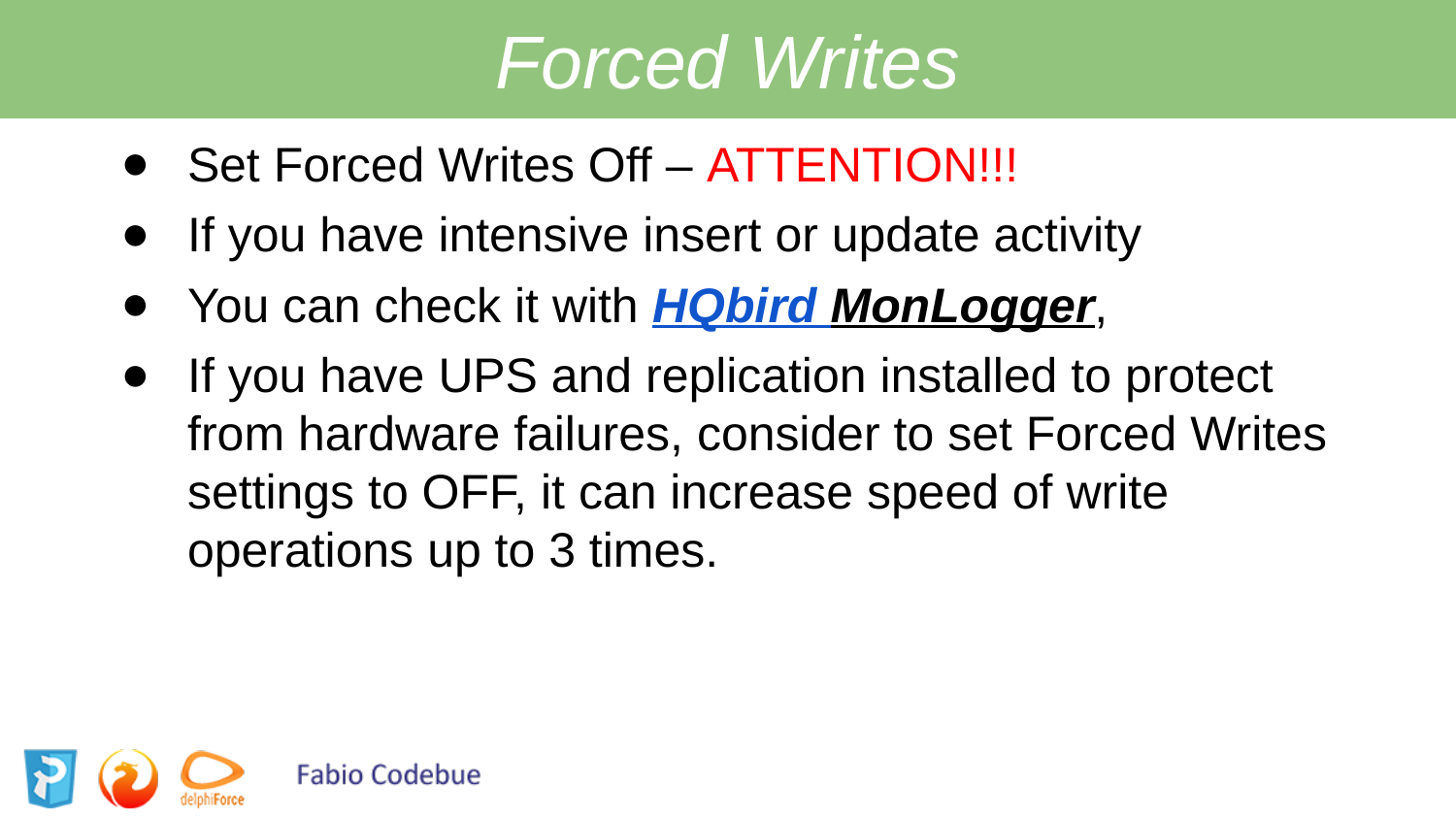

Forced Writes
Set Forced Writes Off – ATTENTION!!!
If you have intensive insert or update activity
You can check it with HQbird MonLogger,
If you have UPS and replication installed to protect from hardware failures, consider to set Forced Writes settings to OFF, it can increase speed of write operations up to 3 times.